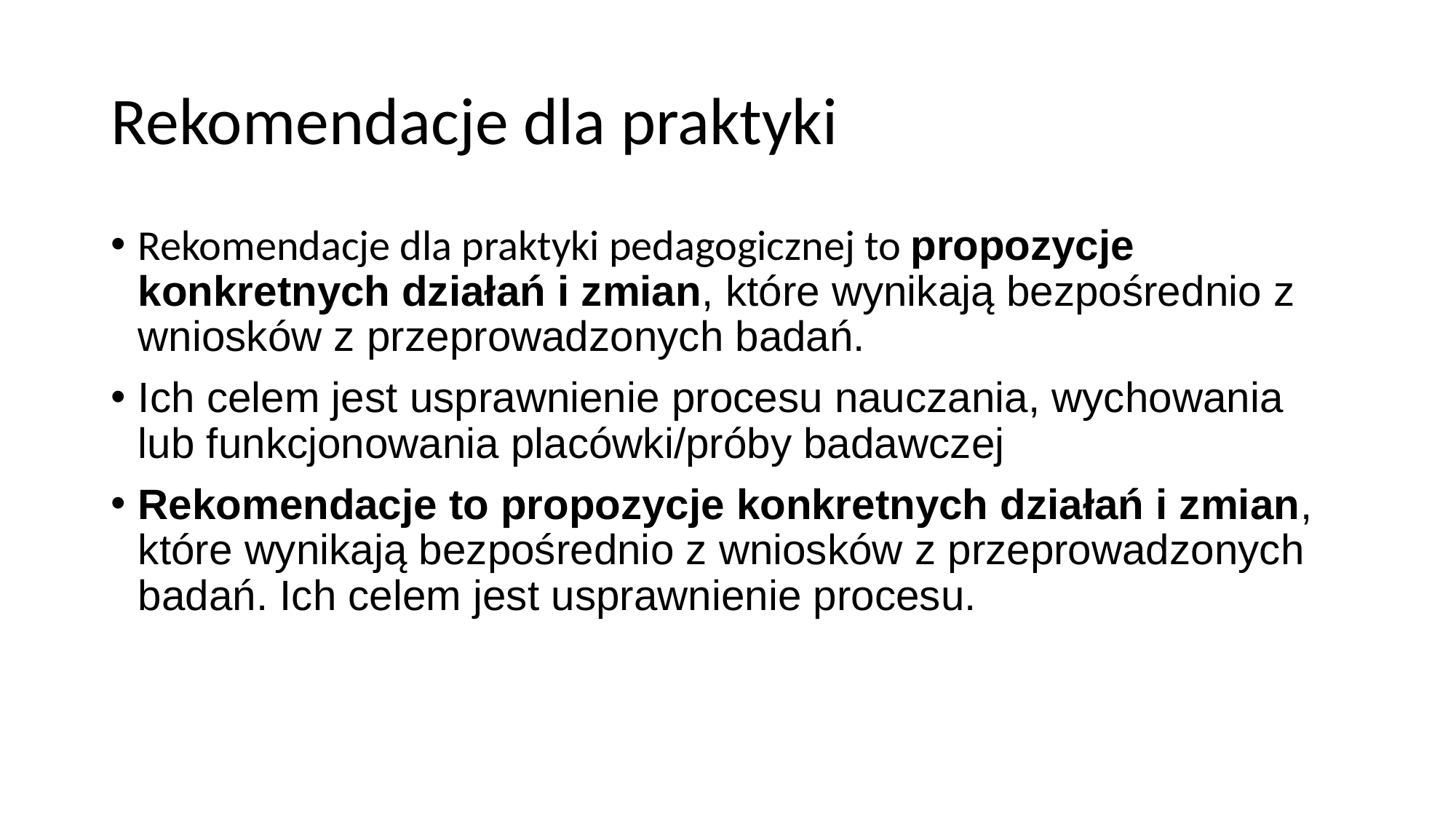

# Rekomendacje dla praktyki
Rekomendacje dla praktyki pedagogicznej to propozycje konkretnych działań i zmian, które wynikają bezpośrednio z wniosków z przeprowadzonych badań.
Ich celem jest usprawnienie procesu nauczania, wychowania lub funkcjonowania placówki/próby badawczej
Rekomendacje to propozycje konkretnych działań i zmian, które wynikają bezpośrednio z wniosków z przeprowadzonych badań. Ich celem jest usprawnienie procesu.